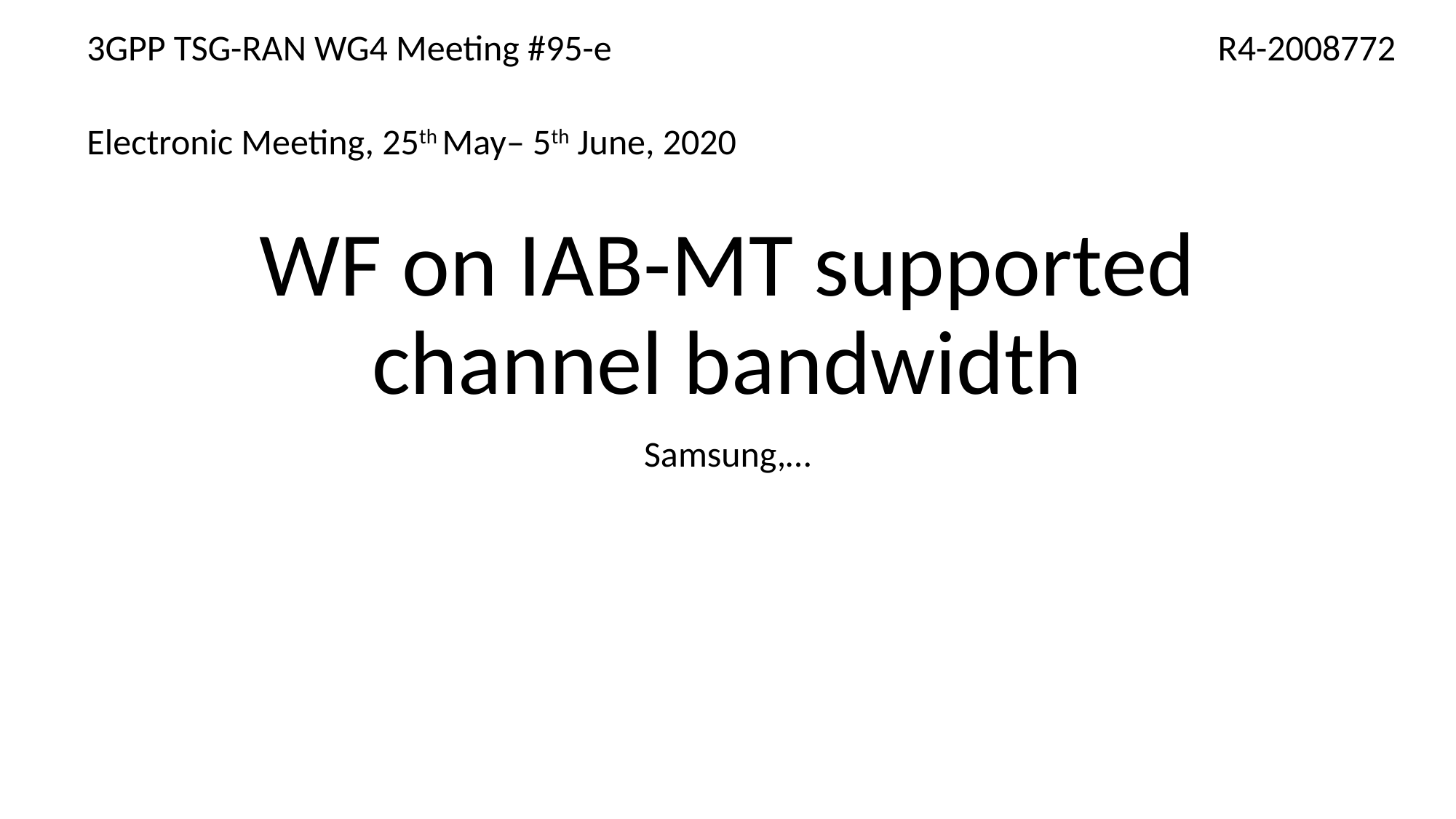

3GPP TSG-RAN WG4 Meeting #95-e                                                                          R4-2008772
Electronic Meeting, 25th May– 5th June, 2020
# WF on IAB-MT supported channel bandwidth
Samsung,…